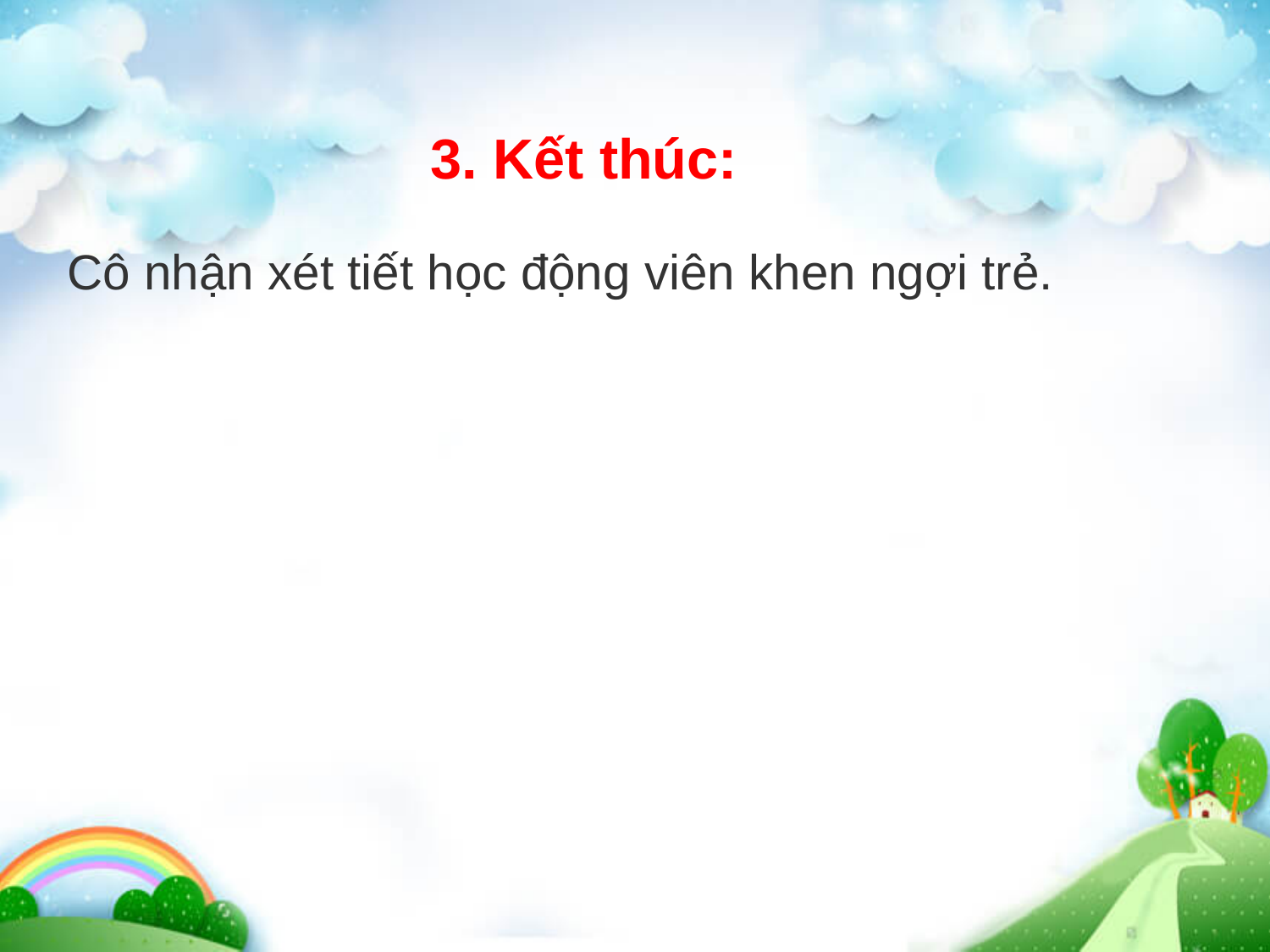

3. Kết thúc:

Cô nhận xét tiết học động viên khen ngợi trẻ.